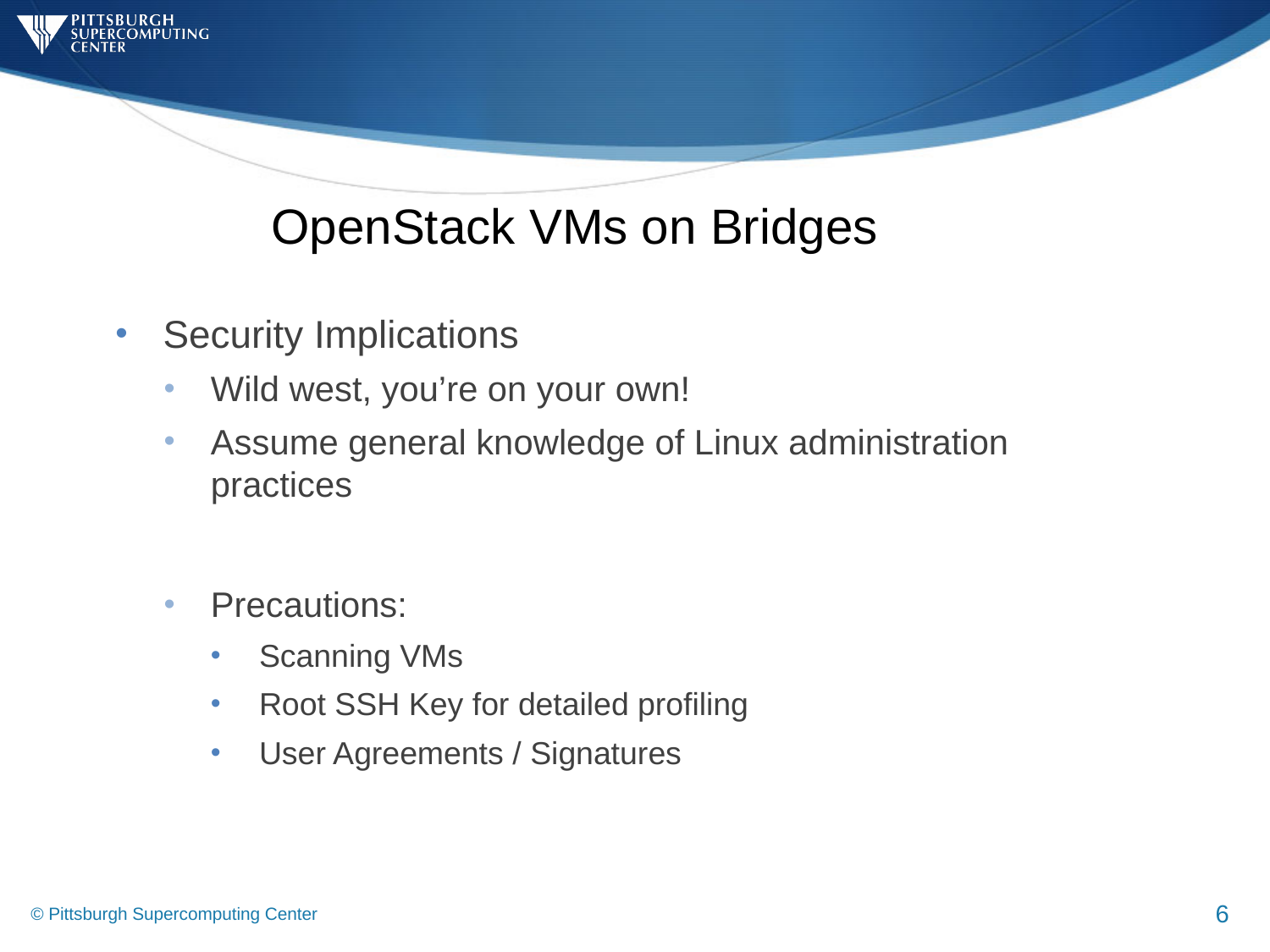

# OpenStack VMs on Bridges
Security Implications
Wild west, you’re on your own!
Assume general knowledge of Linux administration practices

Precautions:
Scanning VMs
Root SSH Key for detailed profiling
User Agreements / Signatures